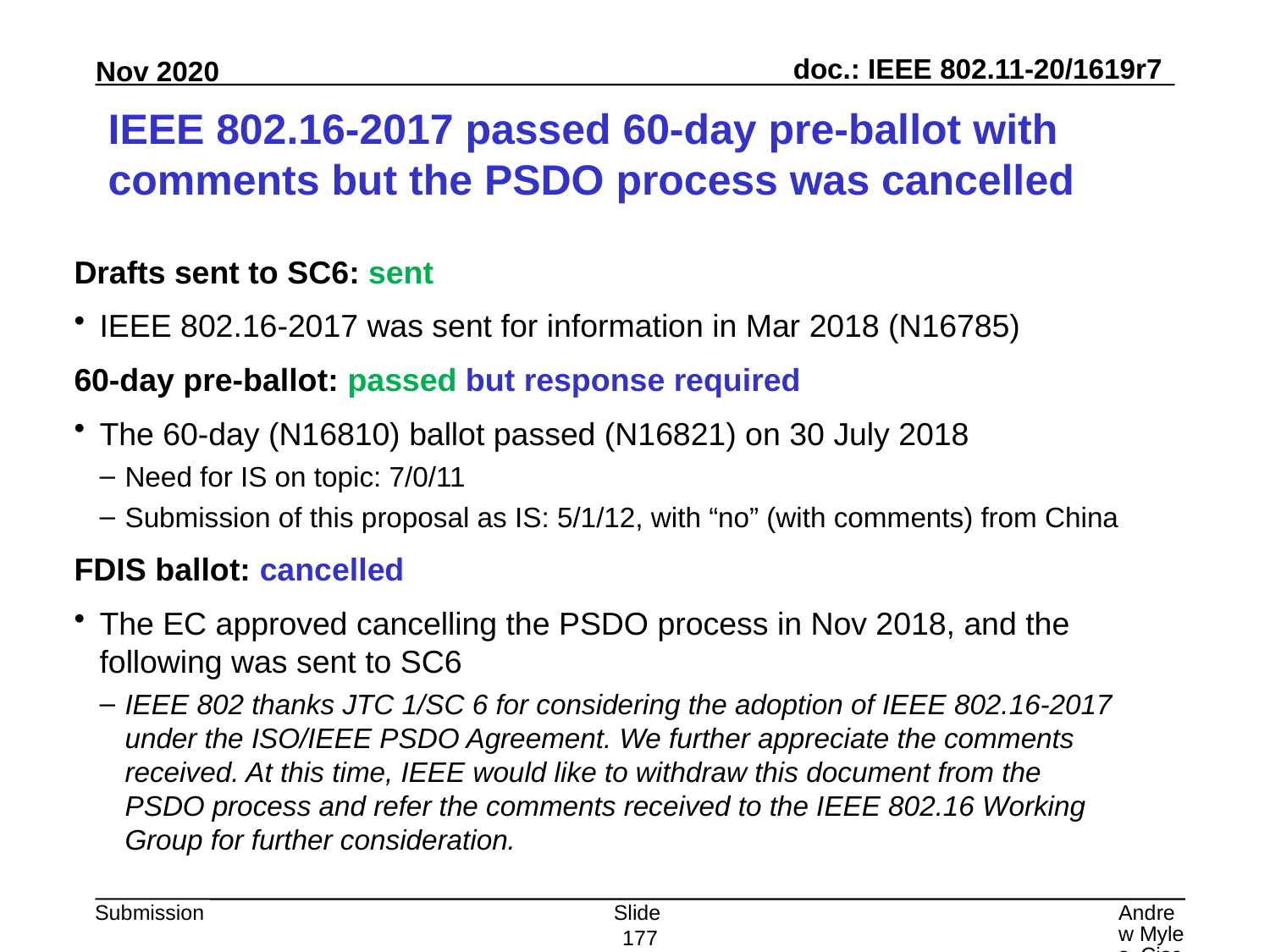

# IEEE 802.16-2017 passed 60-day pre-ballot with comments but the PSDO process was cancelled
Drafts sent to SC6: sent
IEEE 802.16-2017 was sent for information in Mar 2018 (N16785)
60-day pre-ballot: passed but response required
The 60-day (N16810) ballot passed (N16821) on 30 July 2018
Need for IS on topic: 7/0/11
Submission of this proposal as IS: 5/1/12, with “no” (with comments) from China
FDIS ballot: cancelled
The EC approved cancelling the PSDO process in Nov 2018, and the following was sent to SC6
IEEE 802 thanks JTC 1/SC 6 for considering the adoption of IEEE 802.16-2017 under the ISO/IEEE PSDO Agreement. We further appreciate the comments received. At this time, IEEE would like to withdraw this document from the PSDO process and refer the comments received to the IEEE 802.16 Working Group for further consideration.

Slide 177
Andrew Myles, Cisco